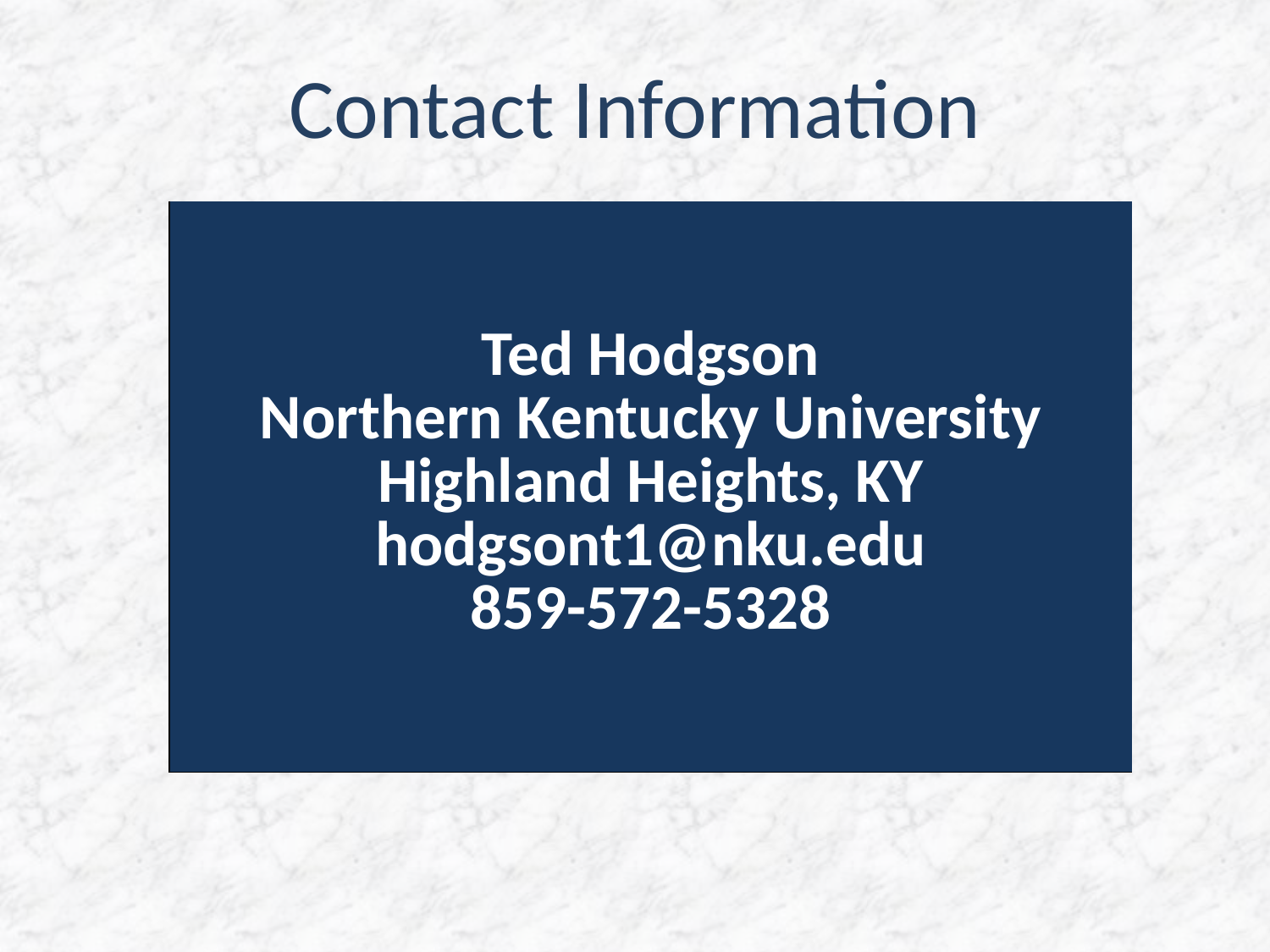

# Contact Information
| Ted Hodgson Northern Kentucky University Highland Heights, KY hodgsont1@nku.edu 859-572-5328 |
| --- |